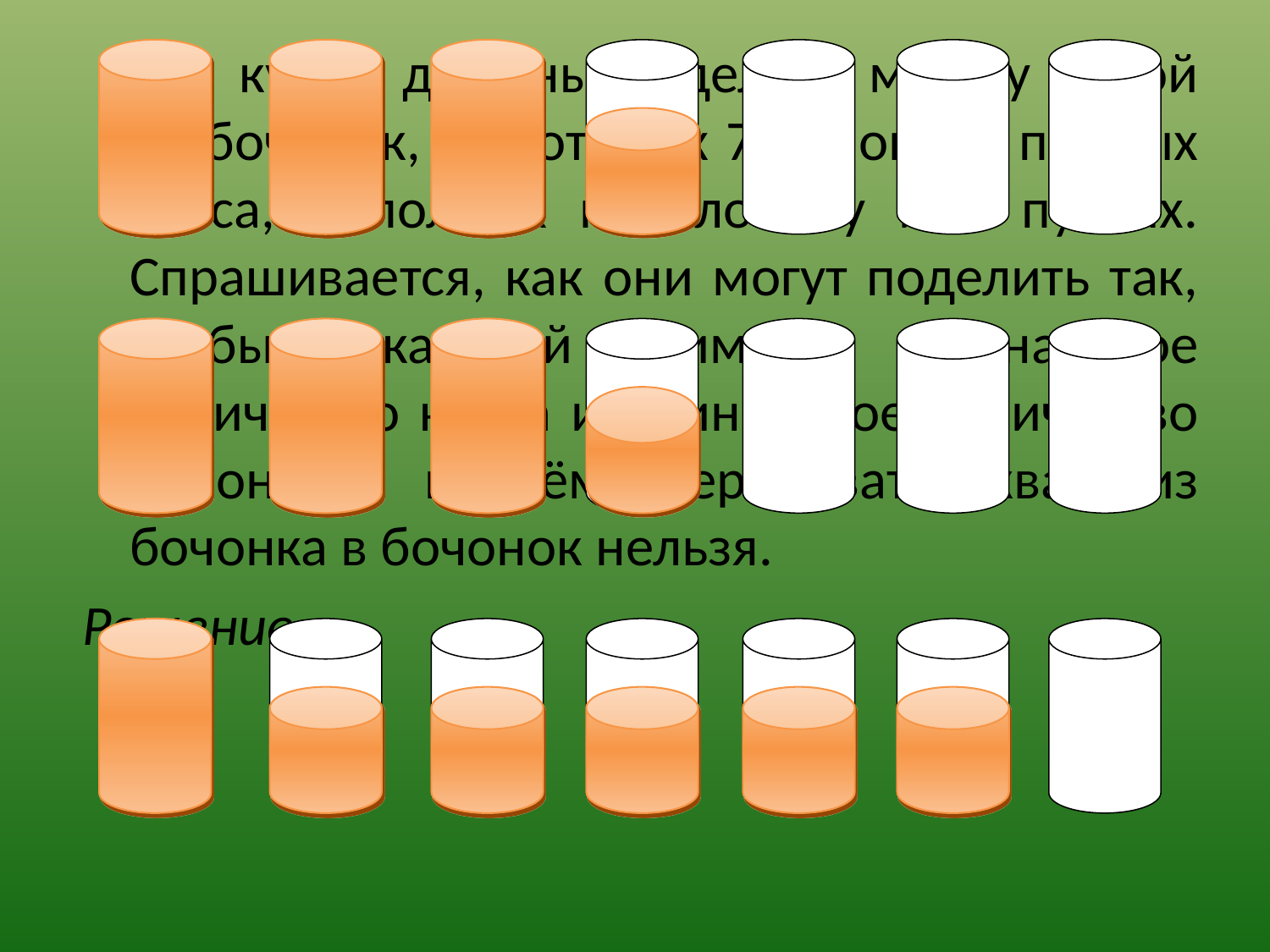

Три купца должны поделить между собой 21 бочонок, из которых 7 бочонков полных кваса, 7 полных наполовину и 7 пустых. Спрашивается, как они могут поделить так, чтобы каждый имел одинаковое количество кваса и одинаковое количество бочонков, причём переливать квас из бочонка в бочонок нельзя.
Решение: